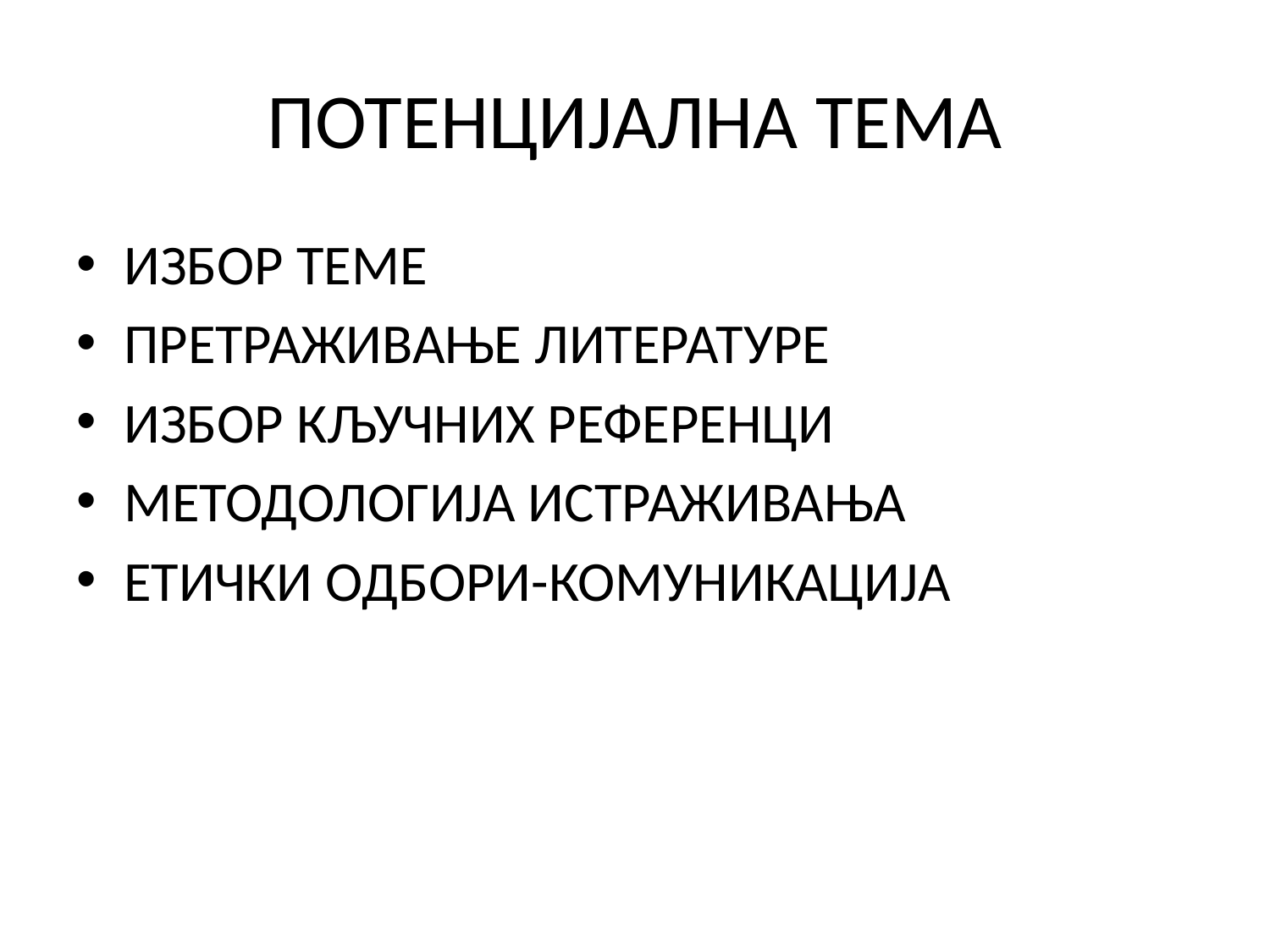

# ПОТЕНЦИЈАЛНА ТЕМА
ИЗБОР ТЕМЕ
ПРЕТРАЖИВАЊЕ ЛИТЕРАТУРЕ
ИЗБОР КЉУЧНИХ РЕФЕРЕНЦИ
МЕТОДОЛОГИЈА ИСТРАЖИВАЊА
ЕТИЧКИ ОДБОРИ-КОМУНИКАЦИЈА